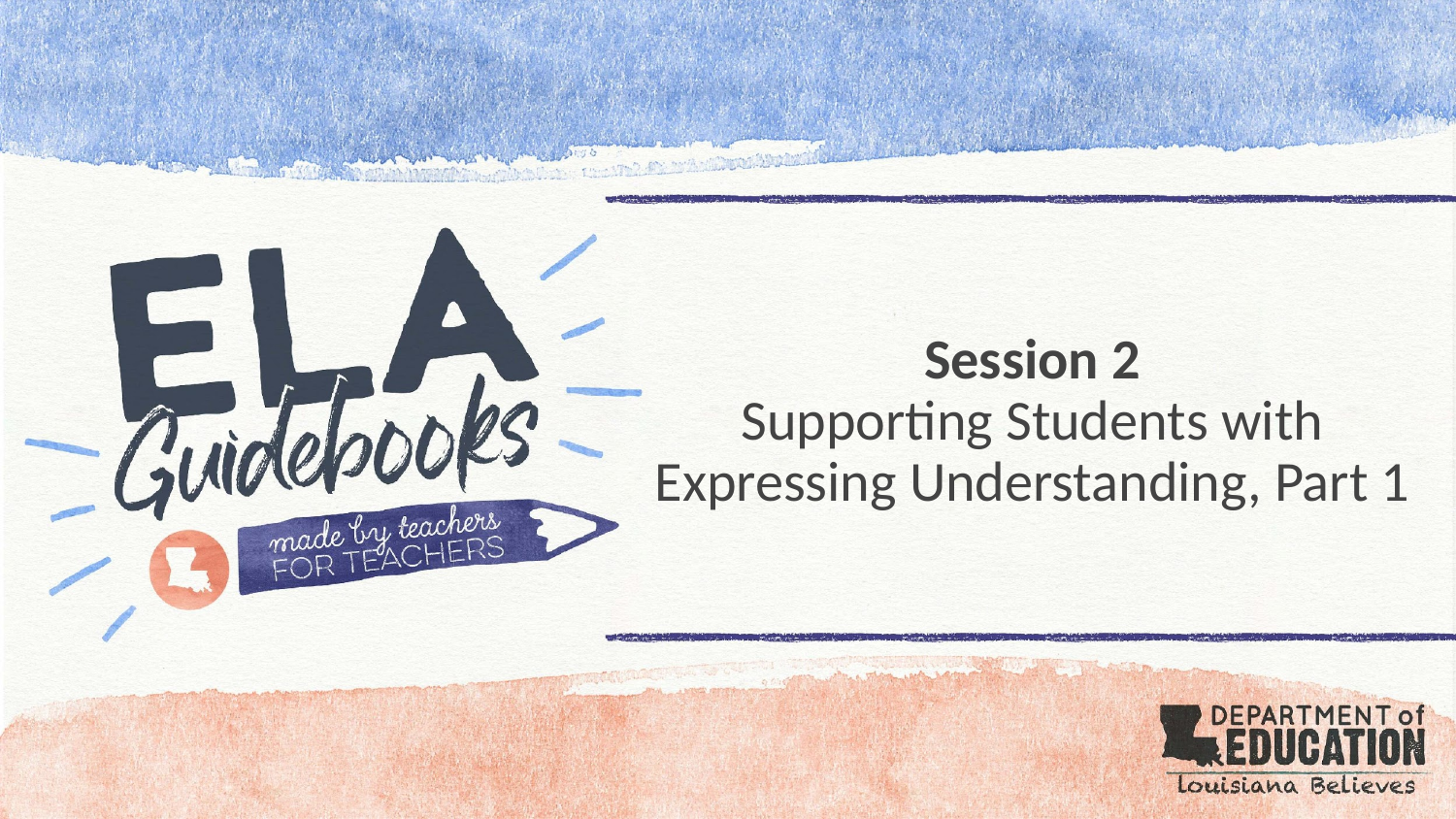

# Session 2
Supporting Students with Expressing Understanding, Part 1